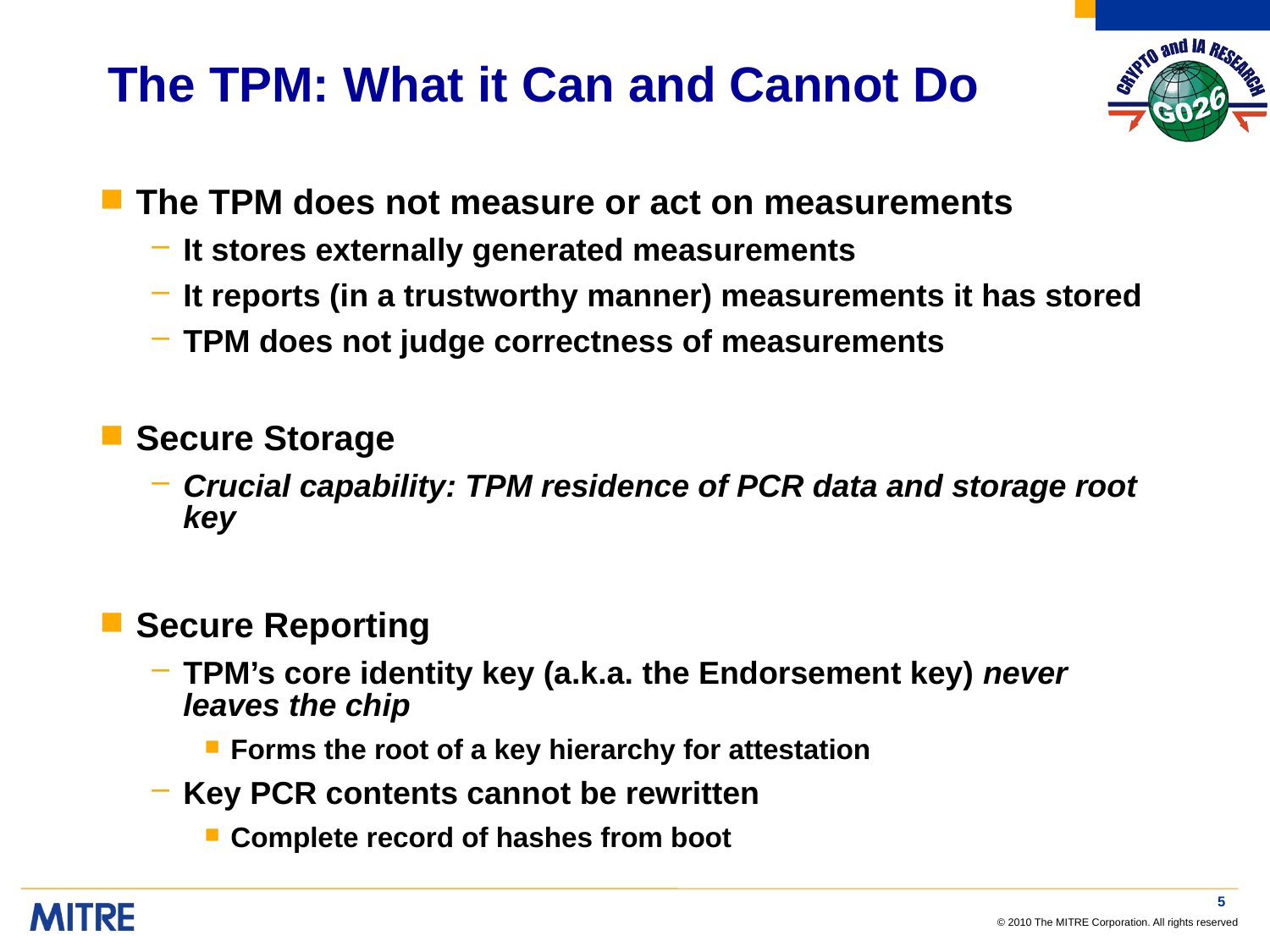

# The TPM: What it Can and Cannot Do
The TPM does not measure or act on measurements
It stores externally generated measurements
It reports (in a trustworthy manner) measurements it has stored
TPM does not judge correctness of measurements

Secure Storage
Crucial capability: TPM residence of PCR data and storage root key

Secure Reporting
TPM’s core identity key (a.k.a. the Endorsement key) never leaves the chip
Forms the root of a key hierarchy for attestation
Key PCR contents cannot be rewritten
Complete record of hashes from boot

5